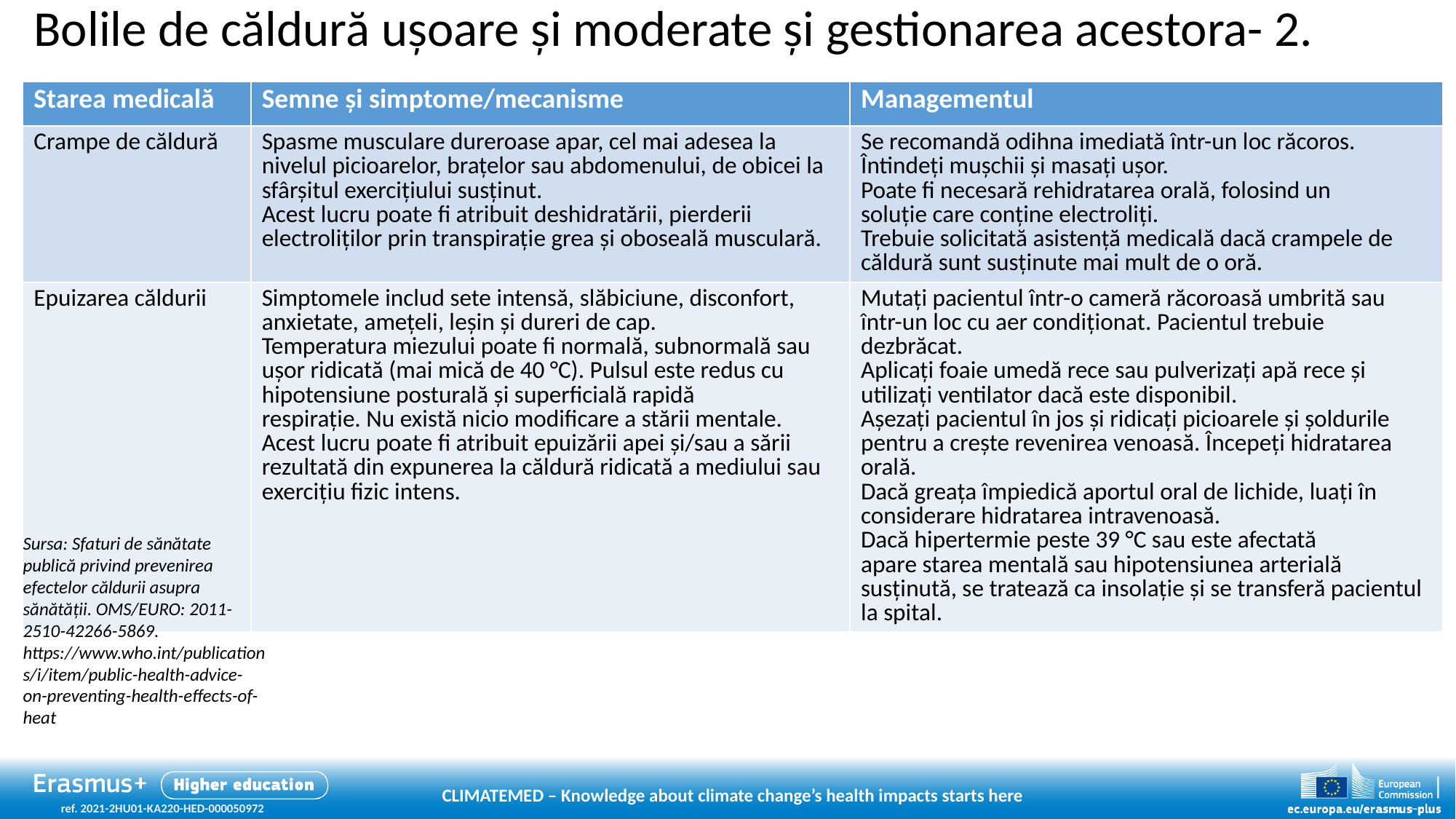

# Bolile de căldură ușoare și moderate și gestionarea acestora- 2.
| Starea medicală | Semne și simptome/mecanisme | Managementul |
| --- | --- | --- |
| Crampe de căldură | Spasme musculare dureroase apar, cel mai adesea la nivelul picioarelor, brațelor sau abdomenului, de obicei la sfârșitul exercițiului susținut. Acest lucru poate fi atribuit deshidratării, pierderii electroliților prin transpirație grea și oboseală musculară. | Se recomandă odihna imediată într-un loc răcoros. Întindeți mușchii și masați ușor. Poate fi necesară rehidratarea orală, folosind un soluție care conține electroliți. Trebuie solicitată asistență medicală dacă crampele de căldură sunt susținute mai mult de o oră. |
| Epuizarea căldurii | Simptomele includ sete intensă, slăbiciune, disconfort, anxietate, amețeli, leșin și dureri de cap. Temperatura miezului poate fi normală, subnormală sau ușor ridicată (mai mică de 40 °C). Pulsul este redus cu hipotensiune posturală și superficială rapidă respirație. Nu există nicio modificare a stării mentale. Acest lucru poate fi atribuit epuizării apei și/sau a sării rezultată din expunerea la căldură ridicată a mediului sau exercițiu fizic intens. | Mutați pacientul într-o cameră răcoroasă umbrită sau într-un loc cu aer condiționat. Pacientul trebuie dezbrăcat. Aplicați foaie umedă rece sau pulverizați apă rece și utilizați ventilator dacă este disponibil. Așezați pacientul în jos și ridicați picioarele și șoldurile pentru a crește revenirea venoasă. Începeți hidratarea orală. Dacă greața împiedică aportul oral de lichide, luați în considerare hidratarea intravenoasă. Dacă hipertermie peste 39 °C sau este afectată apare starea mentală sau hipotensiunea arterială susținută, se tratează ca insolație și se transferă pacientul la spital. |
Sursa: Sfaturi de sănătate publică privind prevenirea efectelor căldurii asupra sănătății. OMS/EURO: 2011-2510-42266-5869. https://www.who.int/publications/i/item/public-health-advice-on-preventing-health-effects-of-heat